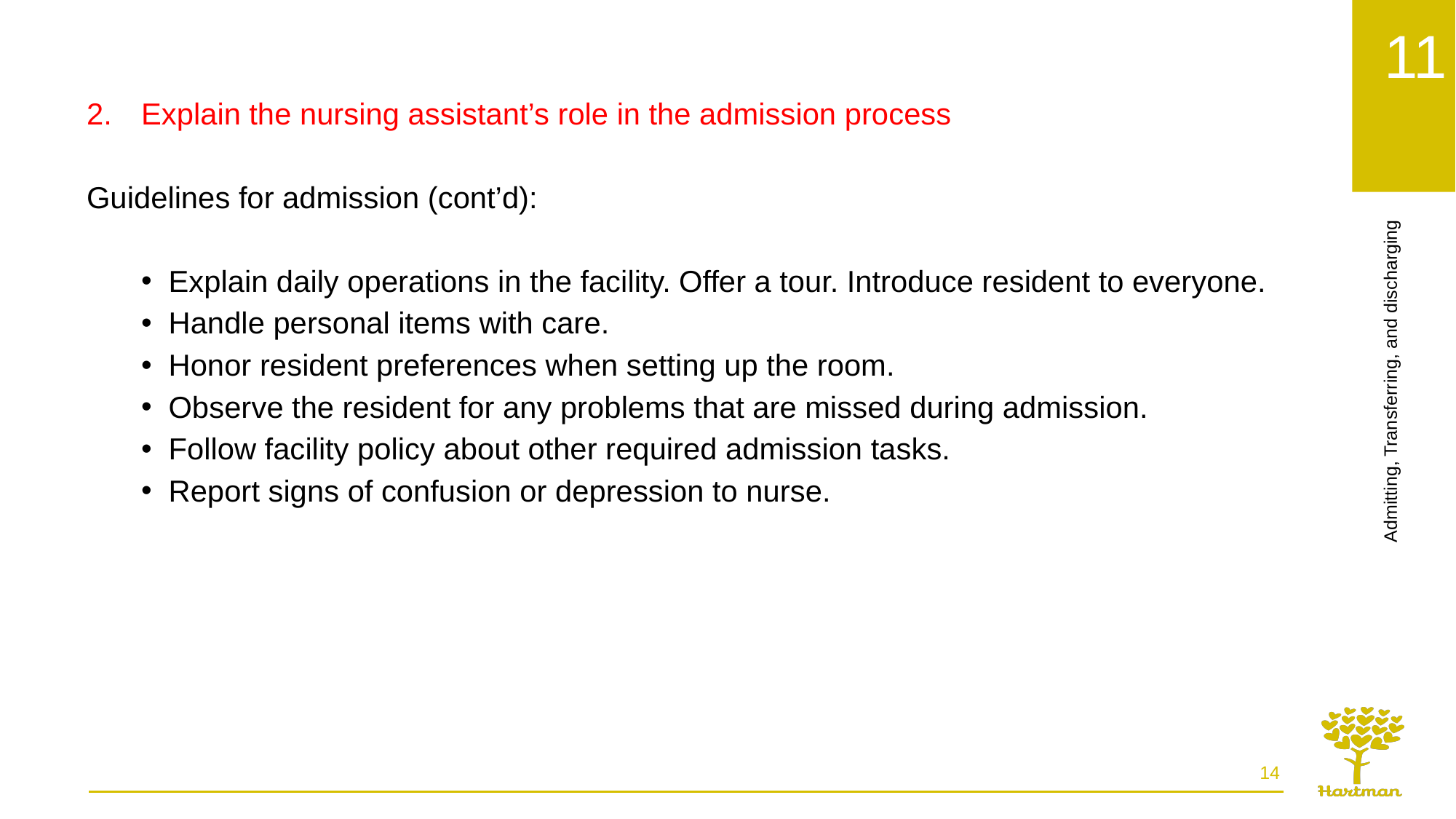

Explain the nursing assistant’s role in the admission process

Guidelines for admission (cont’d):

Explain daily operations in the facility. Offer a tour. Introduce resident to everyone.
Handle personal items with care.
Honor resident preferences when setting up the room.
Observe the resident for any problems that are missed during admission.
Follow facility policy about other required admission tasks.
Report signs of confusion or depression to nurse.

14